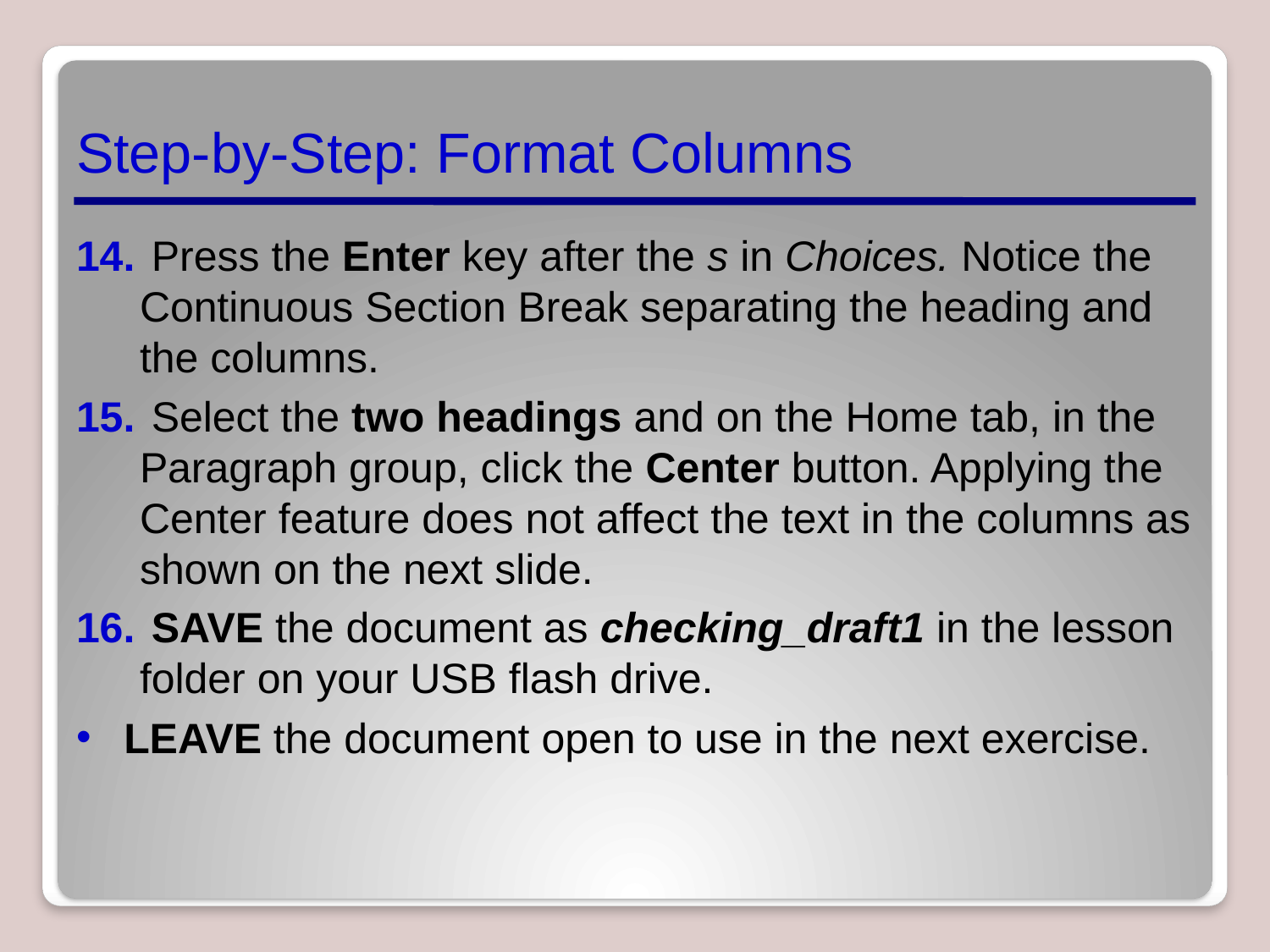

# Step-by-Step: Format Columns
 Press the Enter key after the s in Choices. Notice the Continuous Section Break separating the heading and the columns.
 Select the two headings and on the Home tab, in the Paragraph group, click the Center button. Applying the Center feature does not affect the text in the columns as shown on the next slide.
 SAVE the document as checking_draft1 in the lesson folder on your USB flash drive.
LEAVE the document open to use in the next exercise.